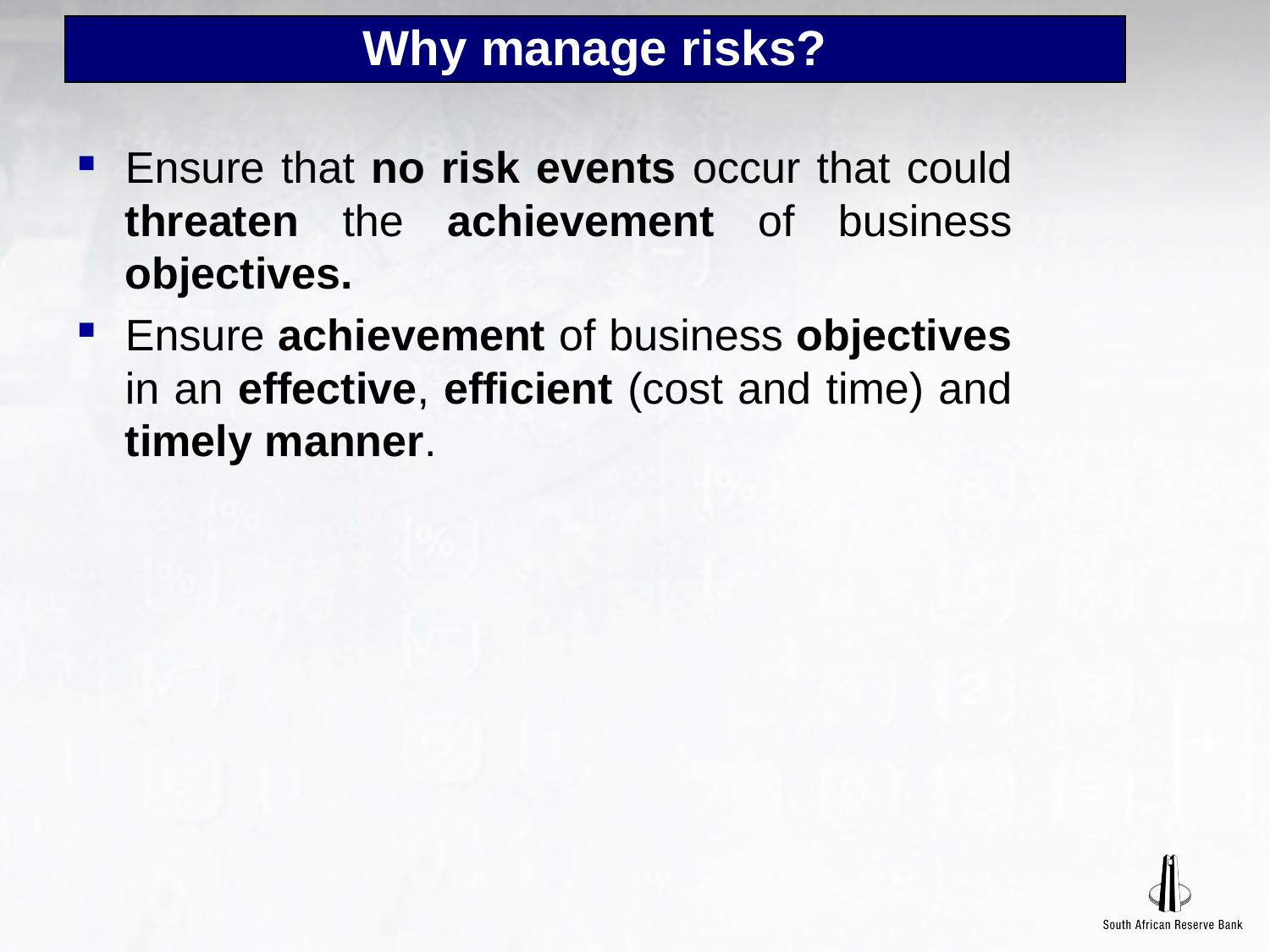

# Why manage risks?
Ensure that no risk events occur that could threaten the achievement of business objectives.
Ensure achievement of business objectives in an effective, efficient (cost and time) and timely manner.